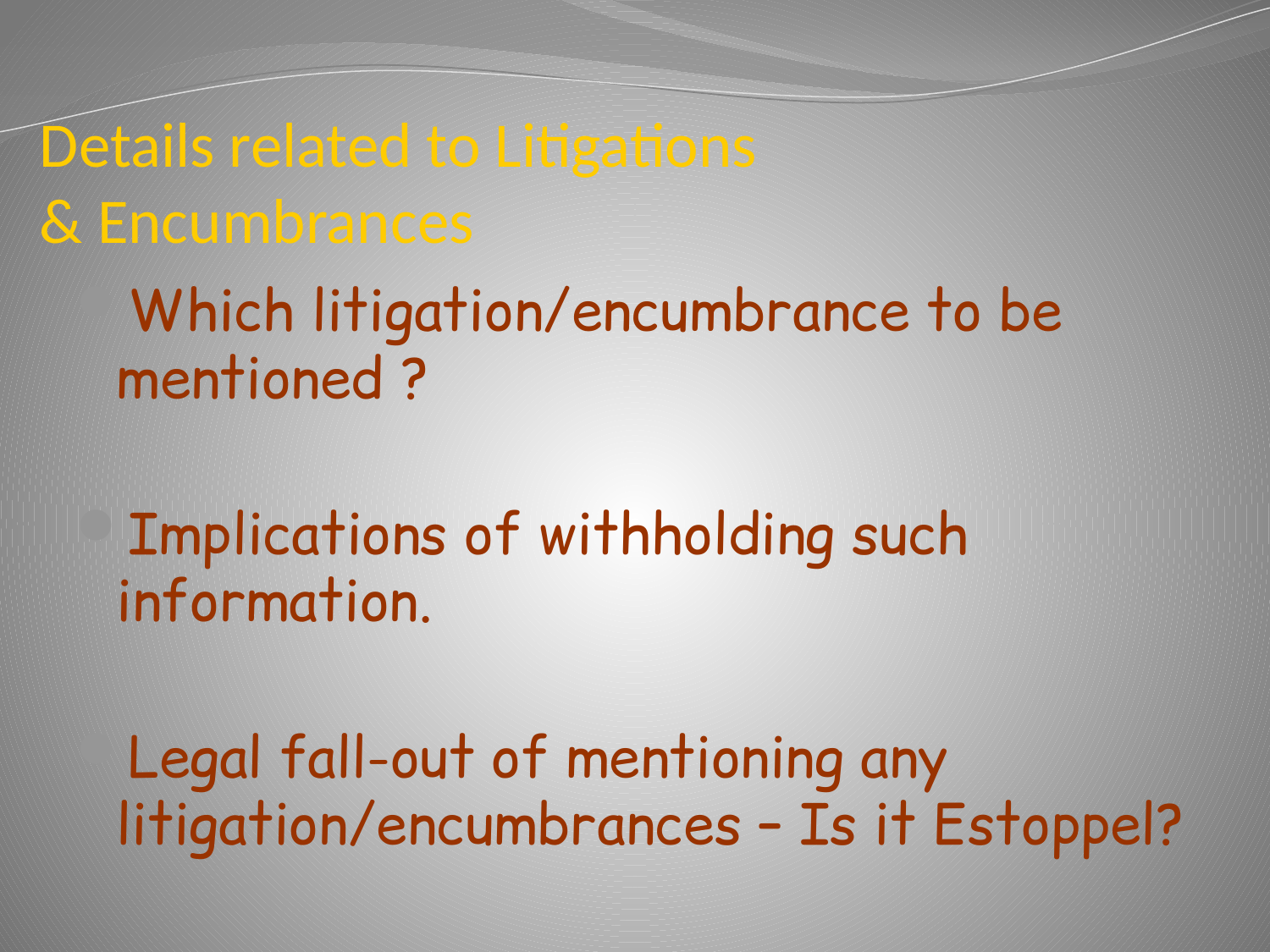

# Details related to Litigations & Encumbrances
Which litigation/encumbrance to be mentioned ?

Implications of withholding such information.

Legal fall-out of mentioning any litigation/encumbrances – Is it Estoppel?